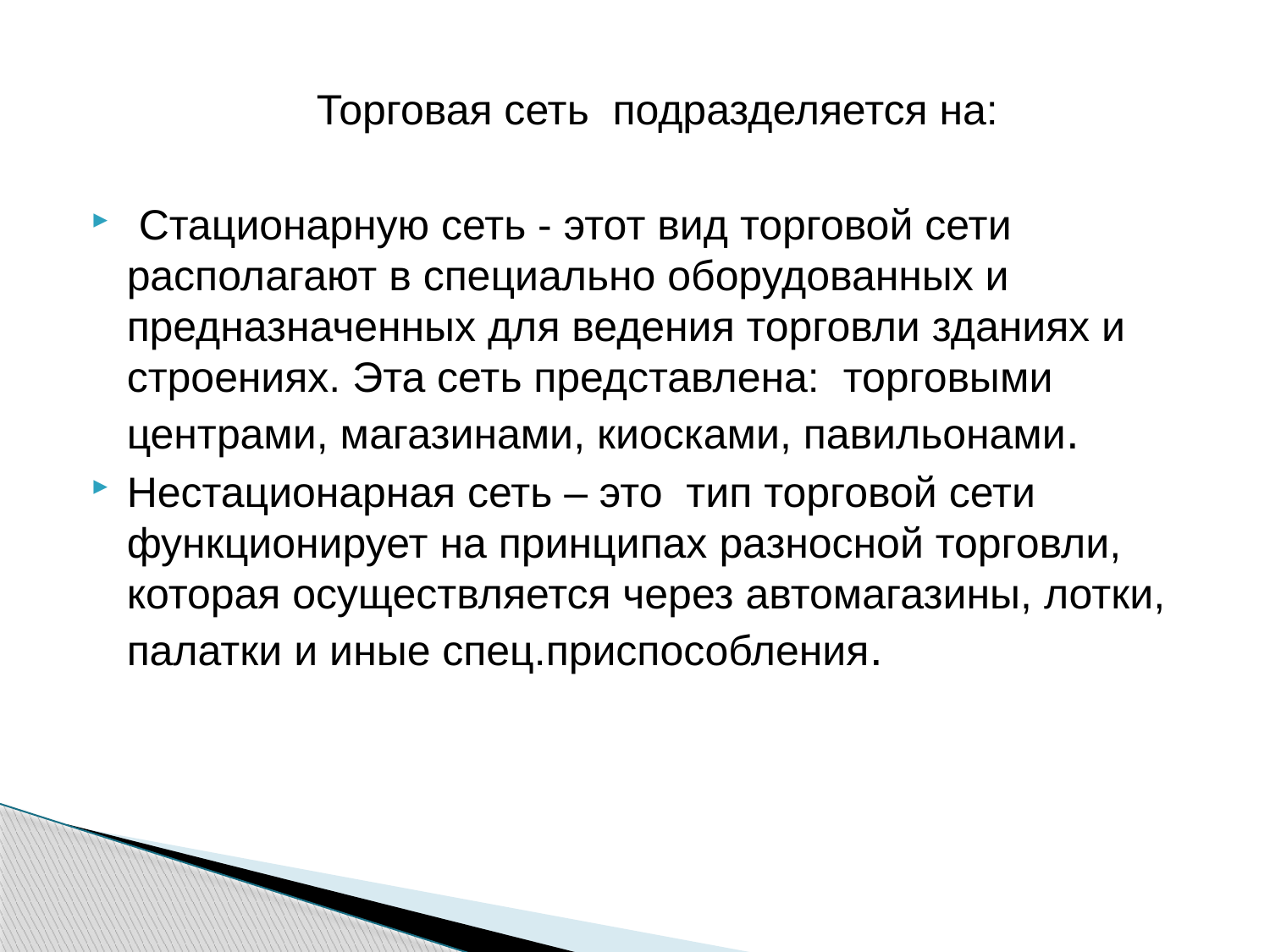

Торговая сеть  подразделяется на:

 Стационарную сеть - этот вид торговой сети  располагают в специально оборудованных и предназначенных для ведения торговли зданиях и строениях. Эта сеть представлена:  торговыми центрами, магазинами, киосками, павильонами.
Нестационарная сеть – это  тип торговой сети функционирует на принципах разносной торговли, которая осуществляется через автомагазины, лотки, палатки и иные спец.приспособления.